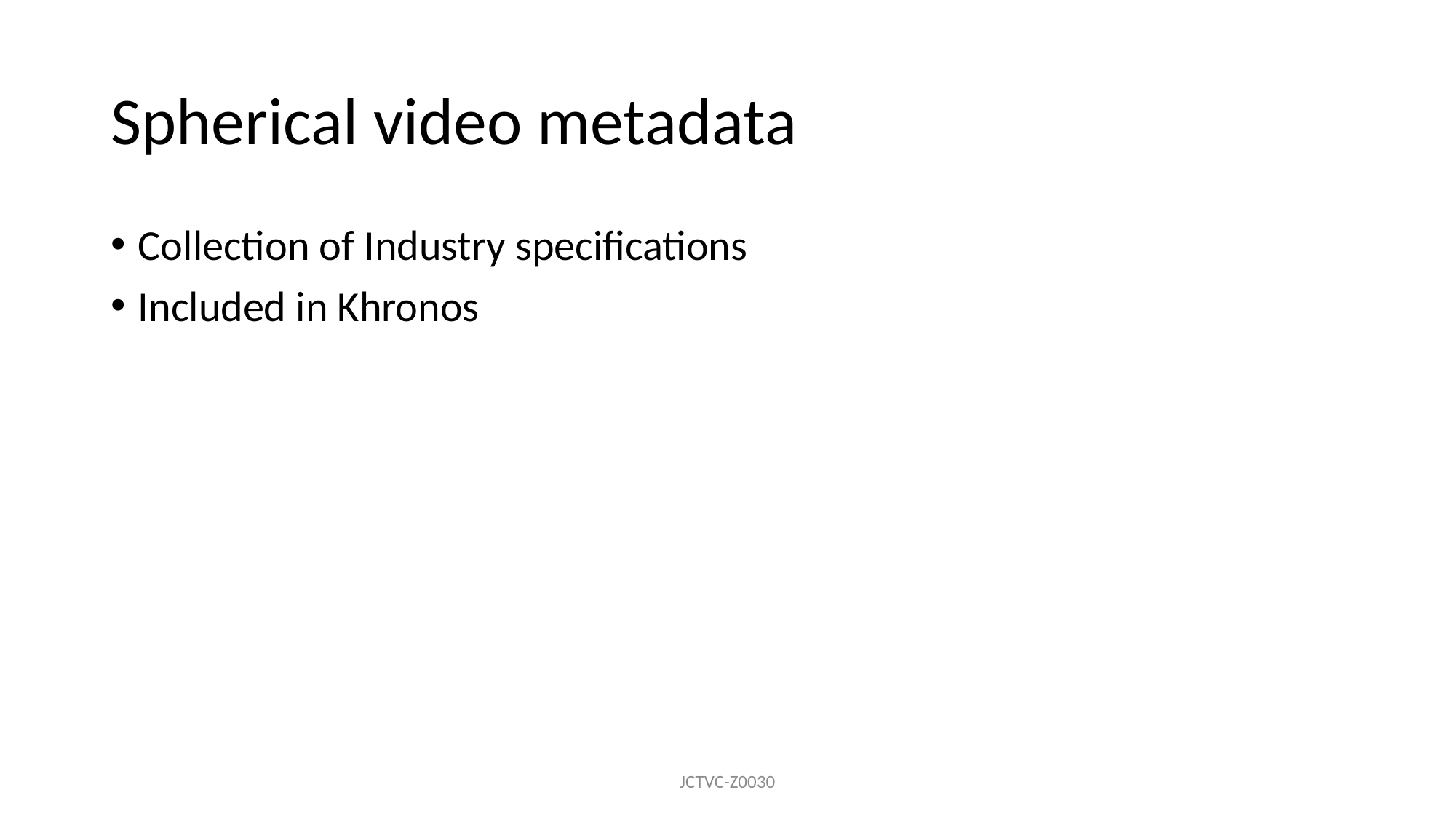

# Spherical video metadata
Collection of Industry specifications
Included in Khronos
JCTVC-Z0030